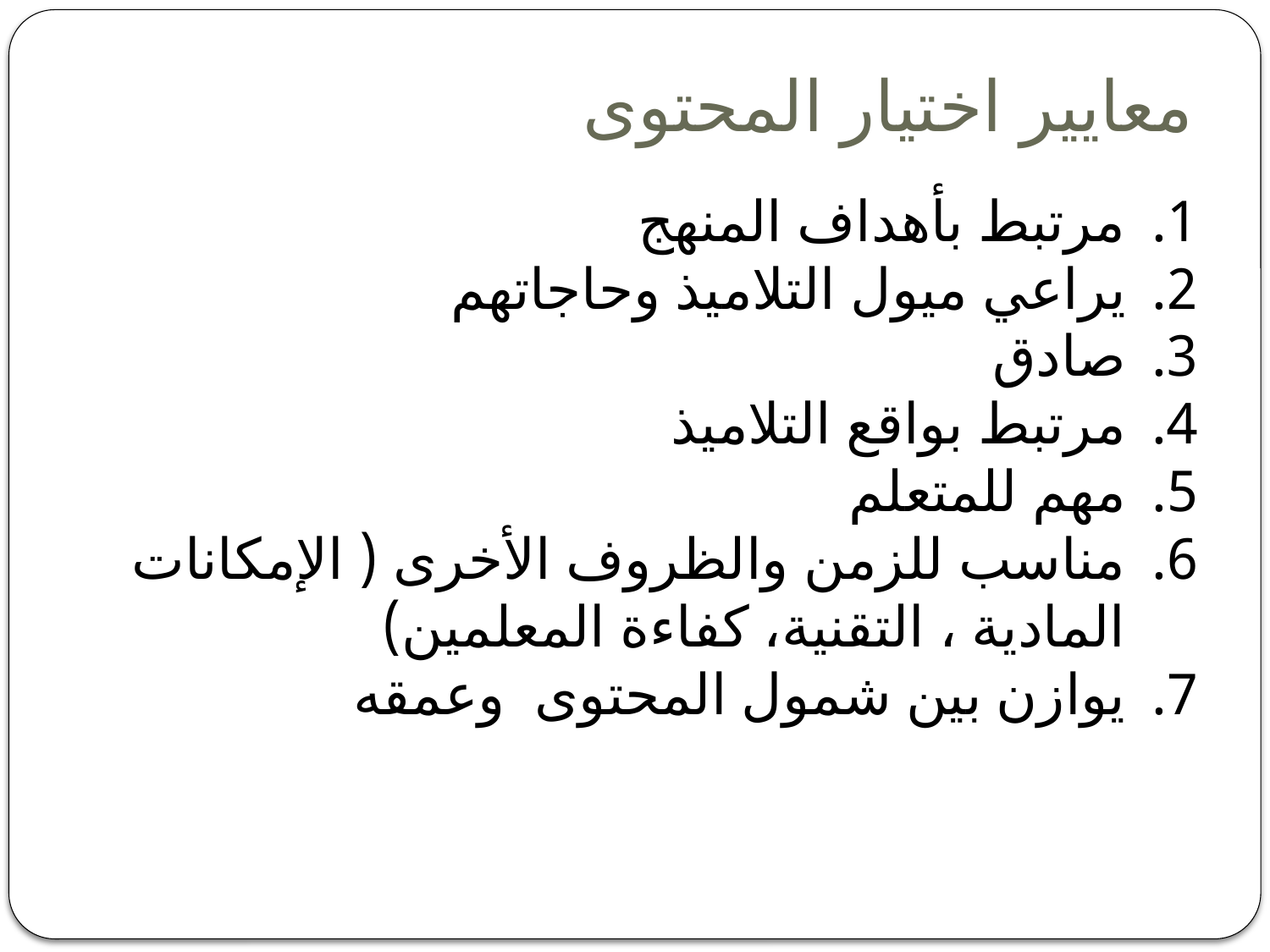

# معايير اختيار المحتوى
مرتبط بأهداف المنهج
يراعي ميول التلاميذ وحاجاتهم
صادق
مرتبط بواقع التلاميذ
مهم للمتعلم
مناسب للزمن والظروف الأخرى ( الإمكانات المادية ، التقنية، كفاءة المعلمين)
يوازن بين شمول المحتوى  وعمقه